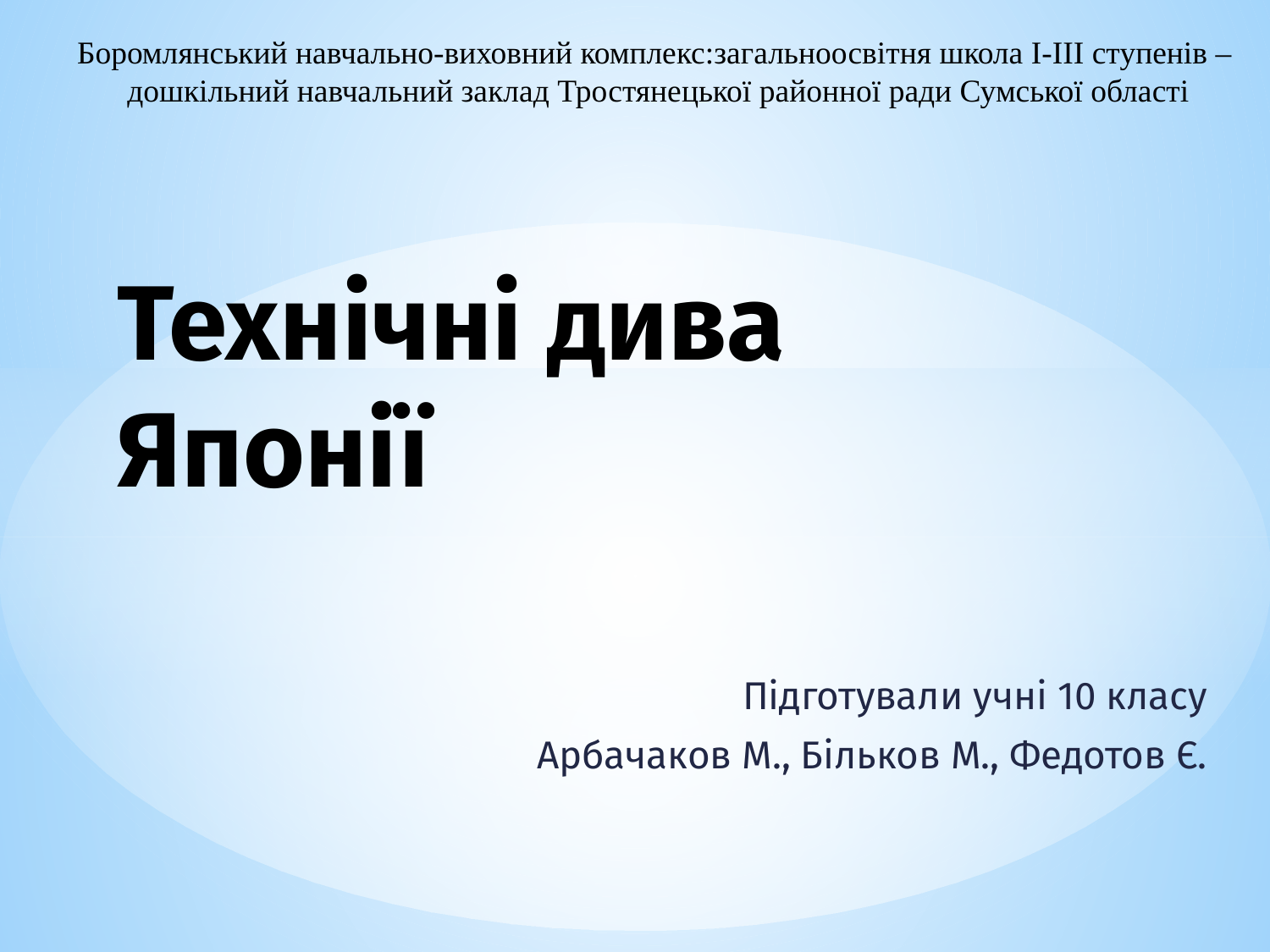

Боромлянський навчально-виховний комплекс:загальноосвітня школа І-ІІІ ступенів –
дошкільний навчальний заклад Тростянецької районної ради Сумської області
# Технічні дива Японії
Підготували учні 10 класу
Арбачаков М., Більков М., Федотов Є.